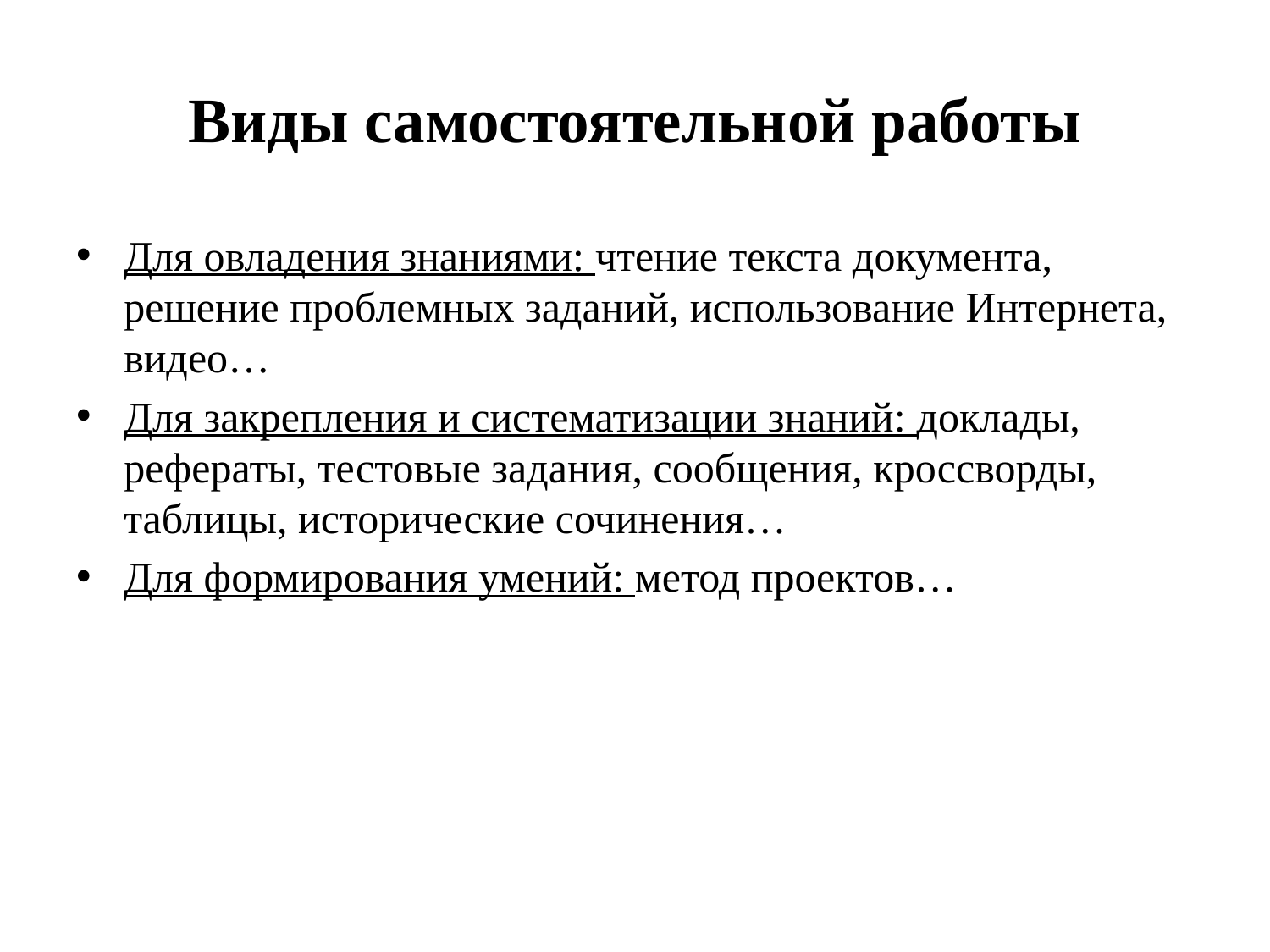

# Виды самостоятельной работы
Для овладения знаниями: чтение текста документа, решение проблемных заданий, использование Интернета, видео…
Для закрепления и систематизации знаний: доклады, рефераты, тестовые задания, сообщения, кроссворды, таблицы, исторические сочинения…
Для формирования умений: метод проектов…